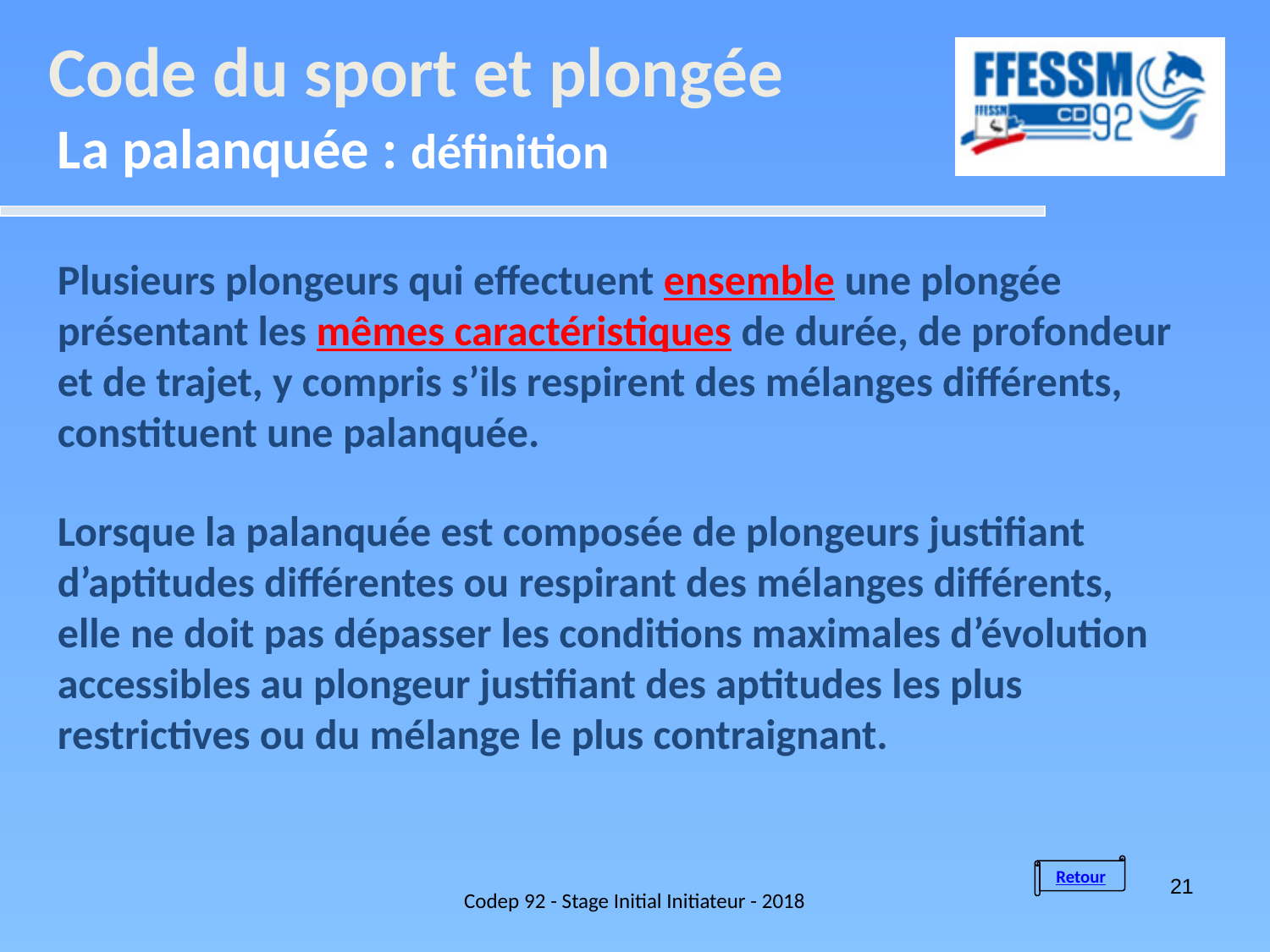

Code du sport et plongée
La palanquée : définition
Plusieurs plongeurs qui effectuent ensemble une plongée présentant les mêmes caractéristiques de durée, de profondeur et de trajet, y compris s’ils respirent des mélanges différents, constituent une palanquée.

Lorsque la palanquée est composée de plongeurs justifiant d’aptitudes différentes ou respirant des mélanges différents, elle ne doit pas dépasser les conditions maximales d’évolution accessibles au plongeur justifiant des aptitudes les plus restrictives ou du mélange le plus contraignant.
Retour
Codep 92 - Stage Initial Initiateur - 2018
21